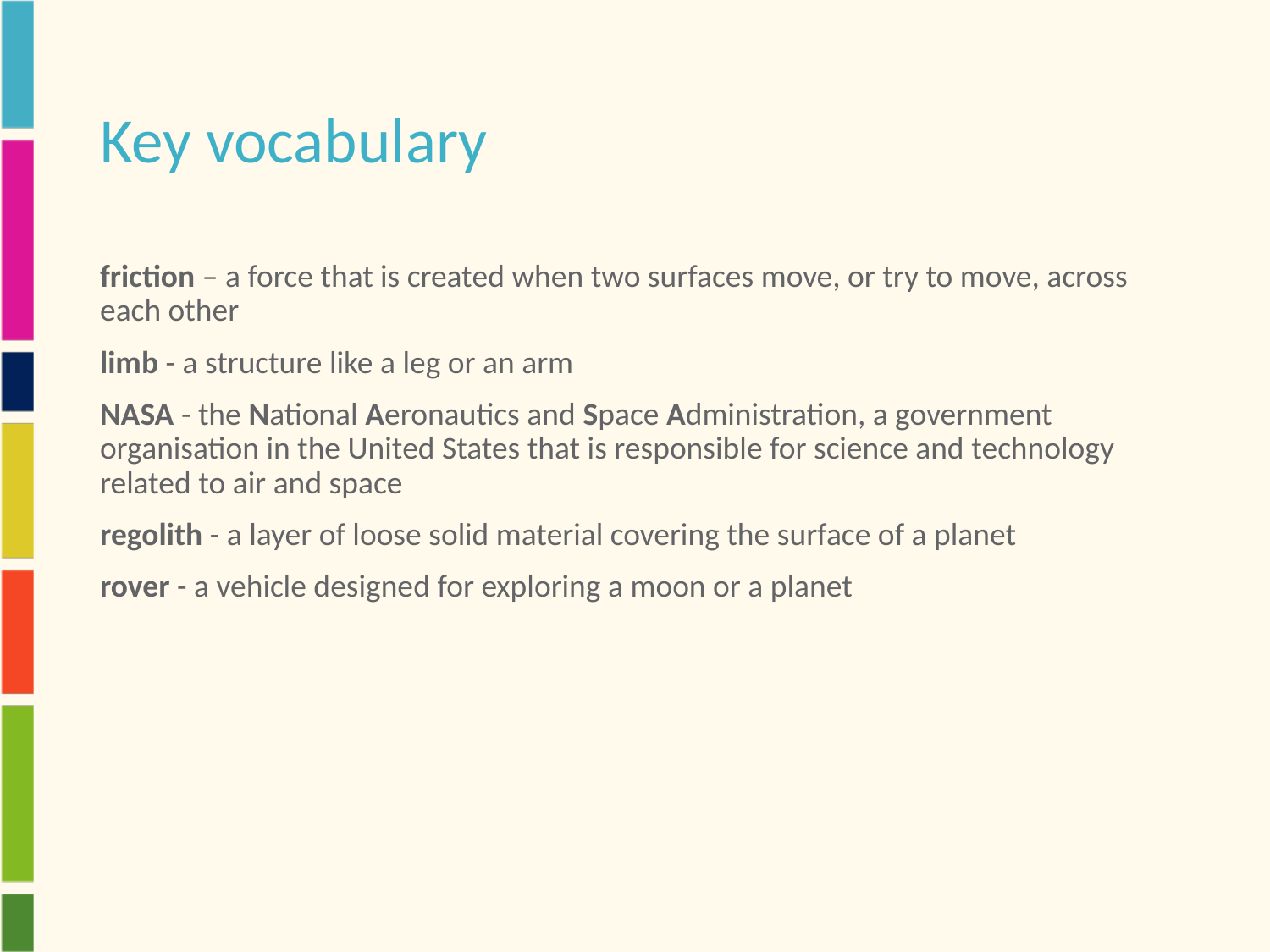

# Key vocabulary
friction – a force that is created when two surfaces move, or try to move, across each other
limb - a structure like a leg or an arm
NASA - the National Aeronautics and Space Administration, a government organisation in the United States that is responsible for science and technology related to air and space
regolith - a layer of loose solid material covering the surface of a planet
rover - a vehicle designed for exploring a moon or a planet